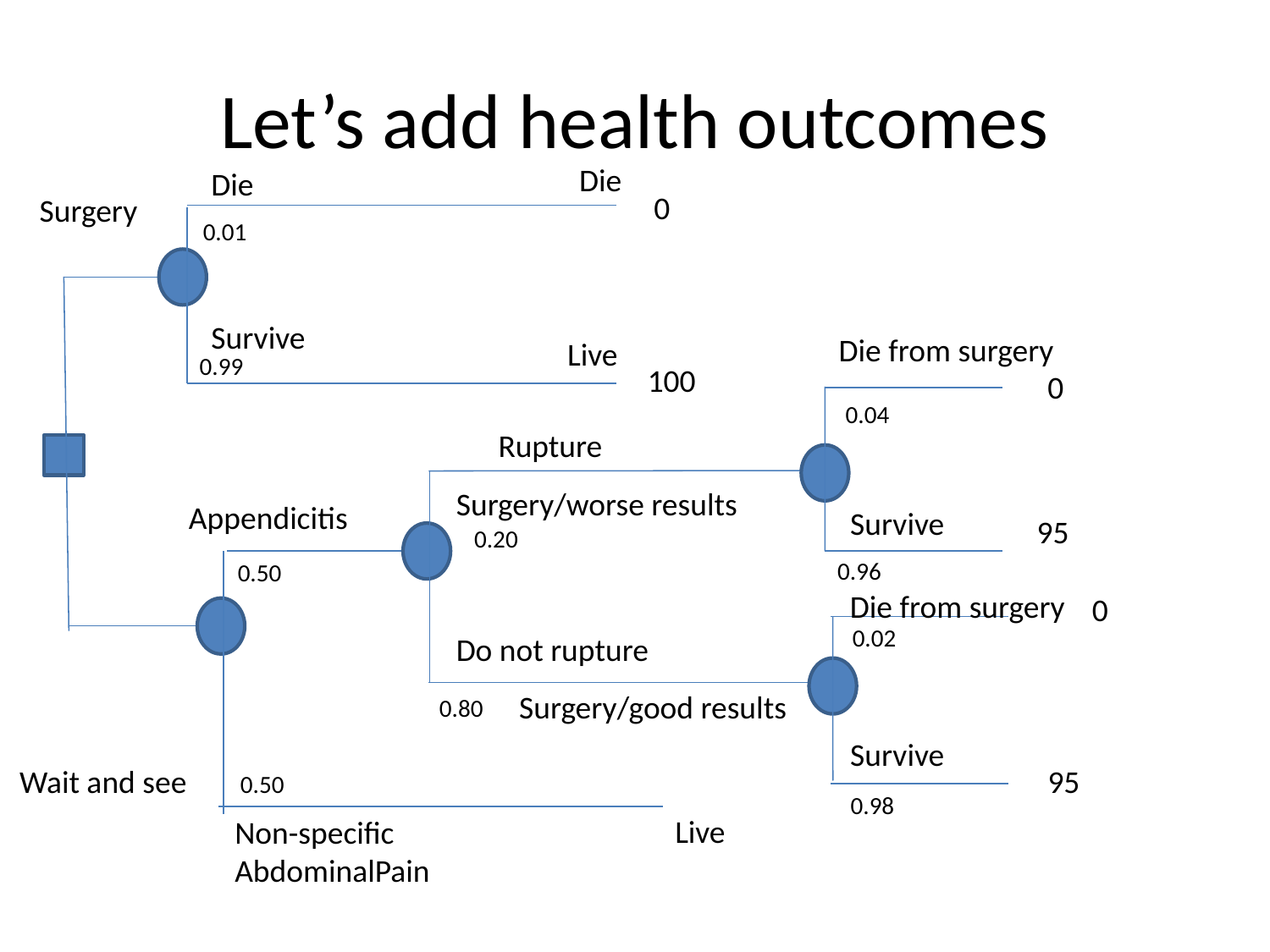

# Let’s add health outcomes
Die
Die
0
Surgery
0.01

Survive
Die from surgery
Live
0.99
100
0
0.04
Rupture

Surgery/worse results
Appendicitis
Survive
95
0.20

0.96
0.50
Die from surgery
0

0.02
Do not rupture

Surgery/good results
0.80
Survive
Wait and see
95
0.50
0.98
Live
Non-specific
AbdominalPain